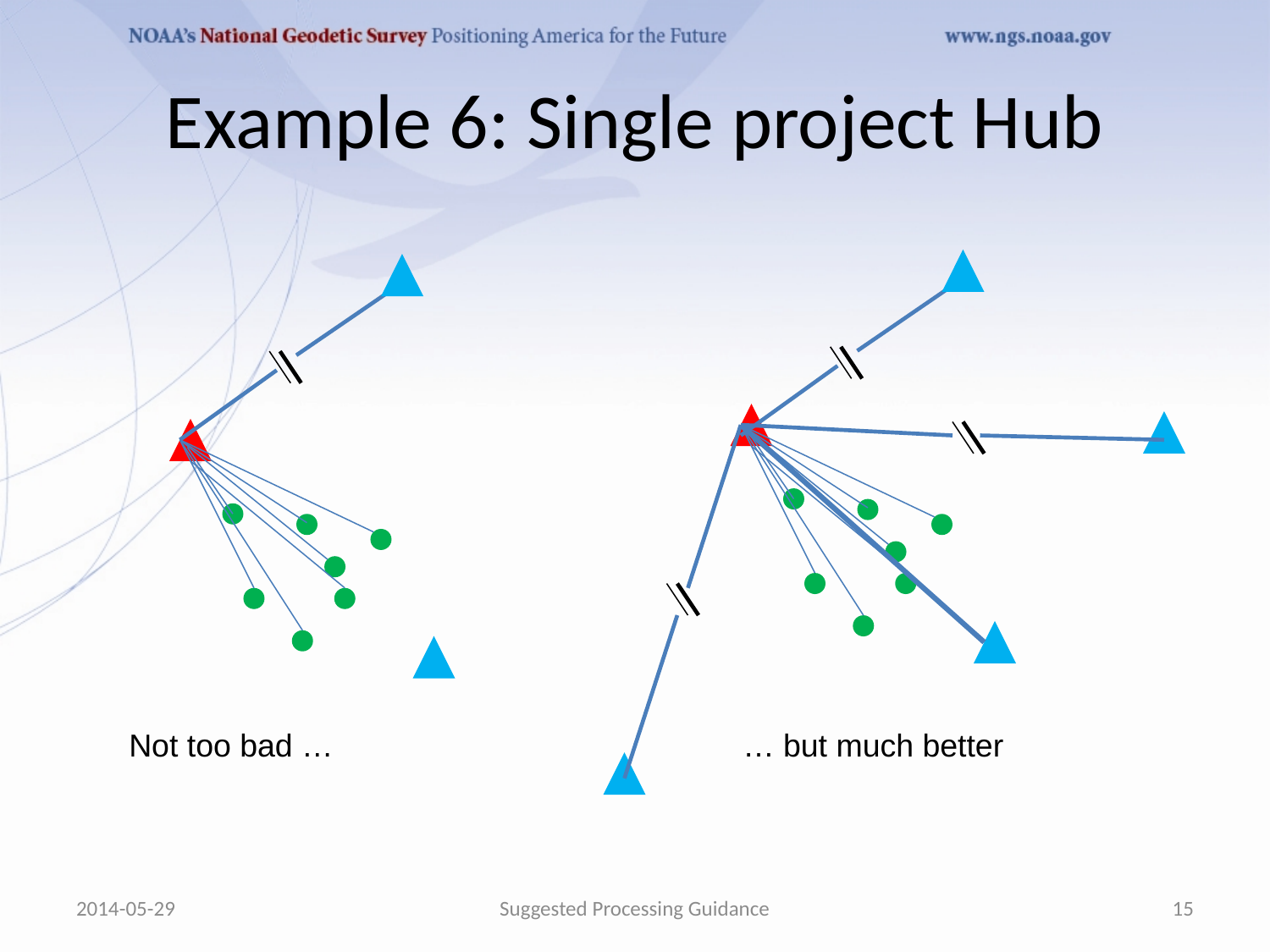

# Example 6: Single project Hub

Not too bad …
… but much better

2014-05-29
Suggested Processing Guidance
15